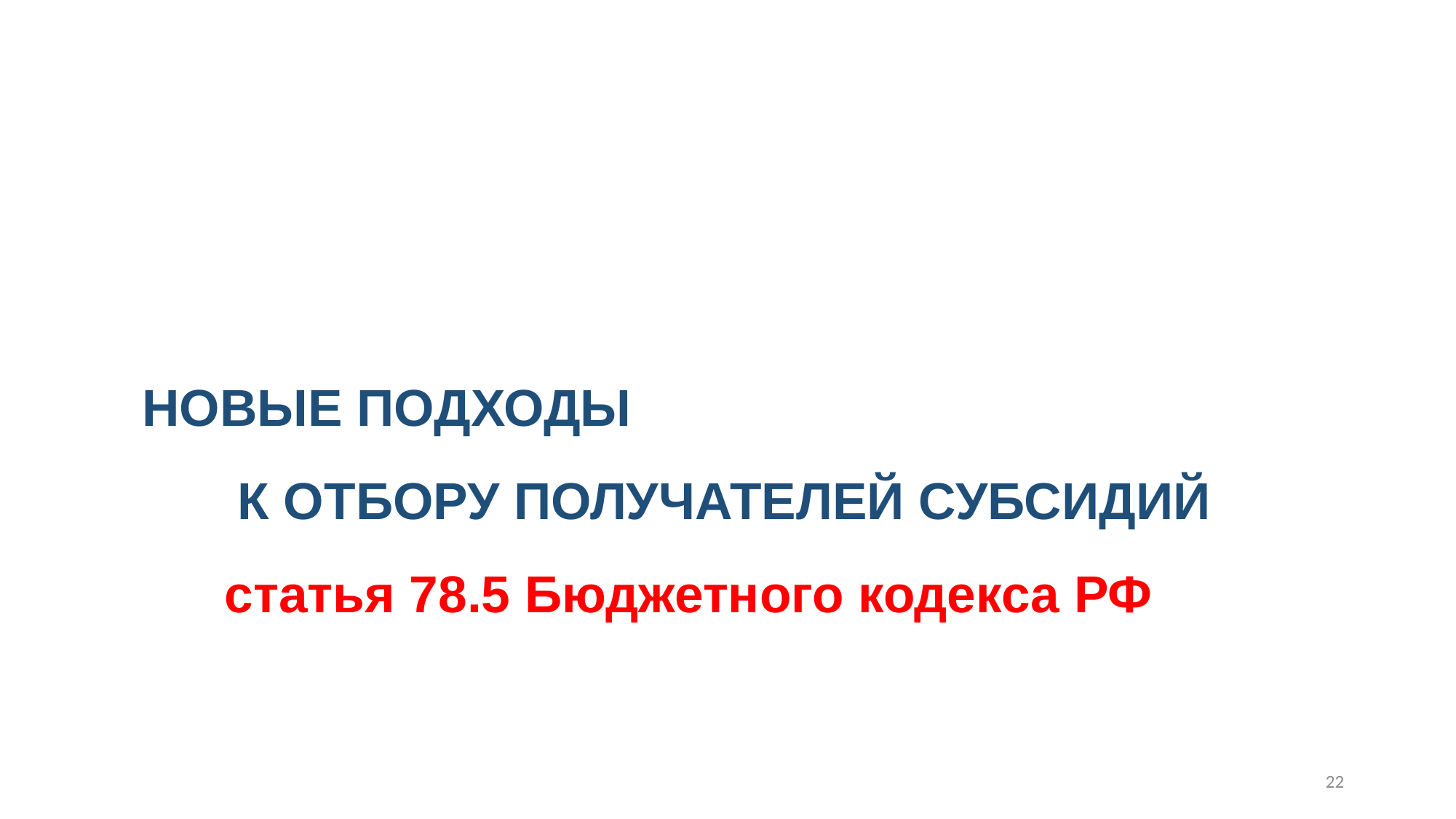

# НОВЫЕ ПОДХОДЫ                                                К ОТБОРУ ПОЛУЧАТЕЛЕЙ СУБСИДИЙ статья 78.5 Бюджетного кодекса РФ
22